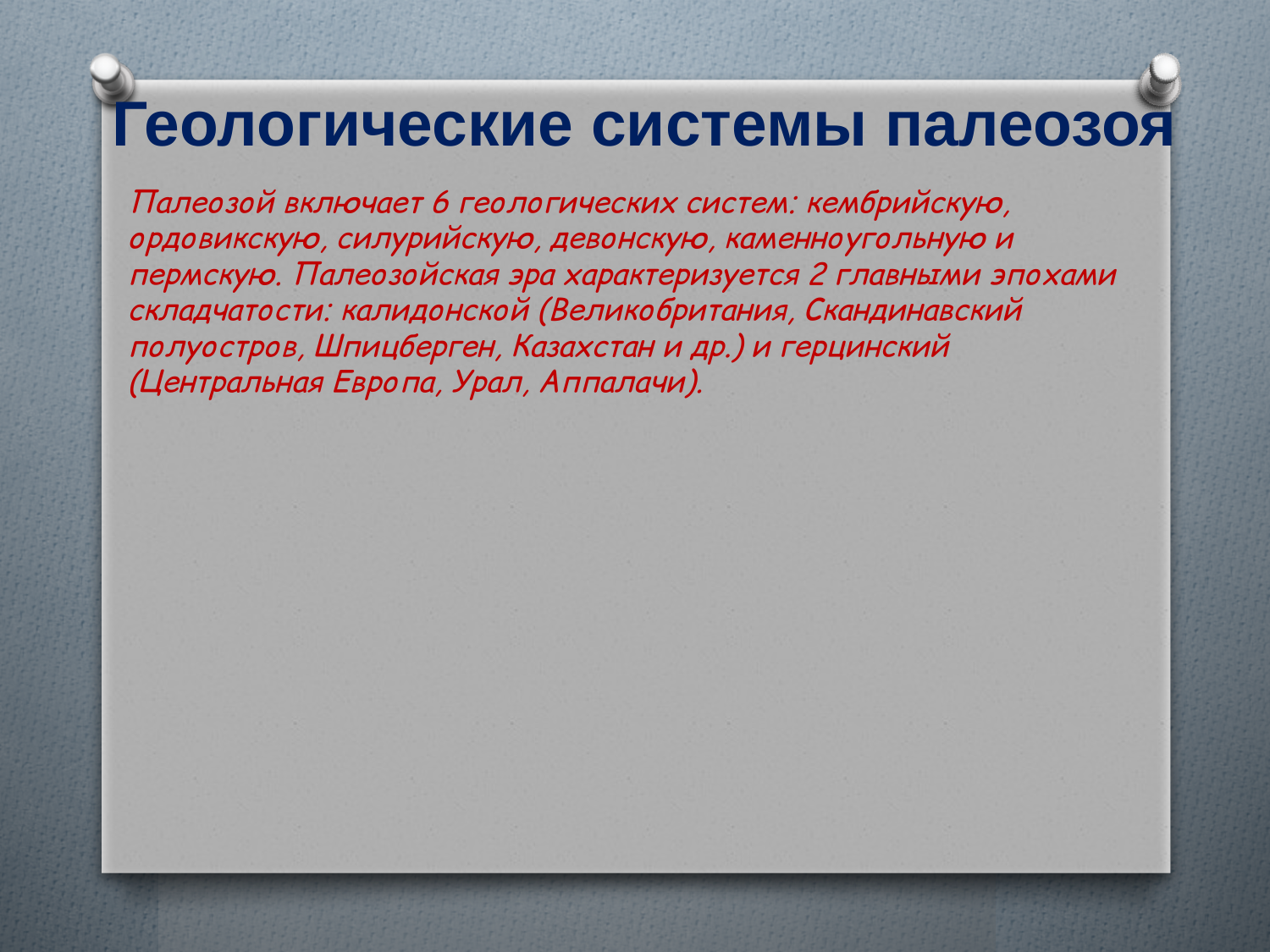

# Геологические системы палеозоя
Палеозой включает 6 геологических систем: кембрийскую, ордовикскую, силурийскую, девонскую, каменноугольную и пермскую. Палеозойская эра характеризуется 2 главными эпохами складчатости: калидонской (Великобритания, Скандинавский полуостров, Шпицберген, Казахстан и др.) и герцинский (Центральная Европа, Урал, Аппалачи).